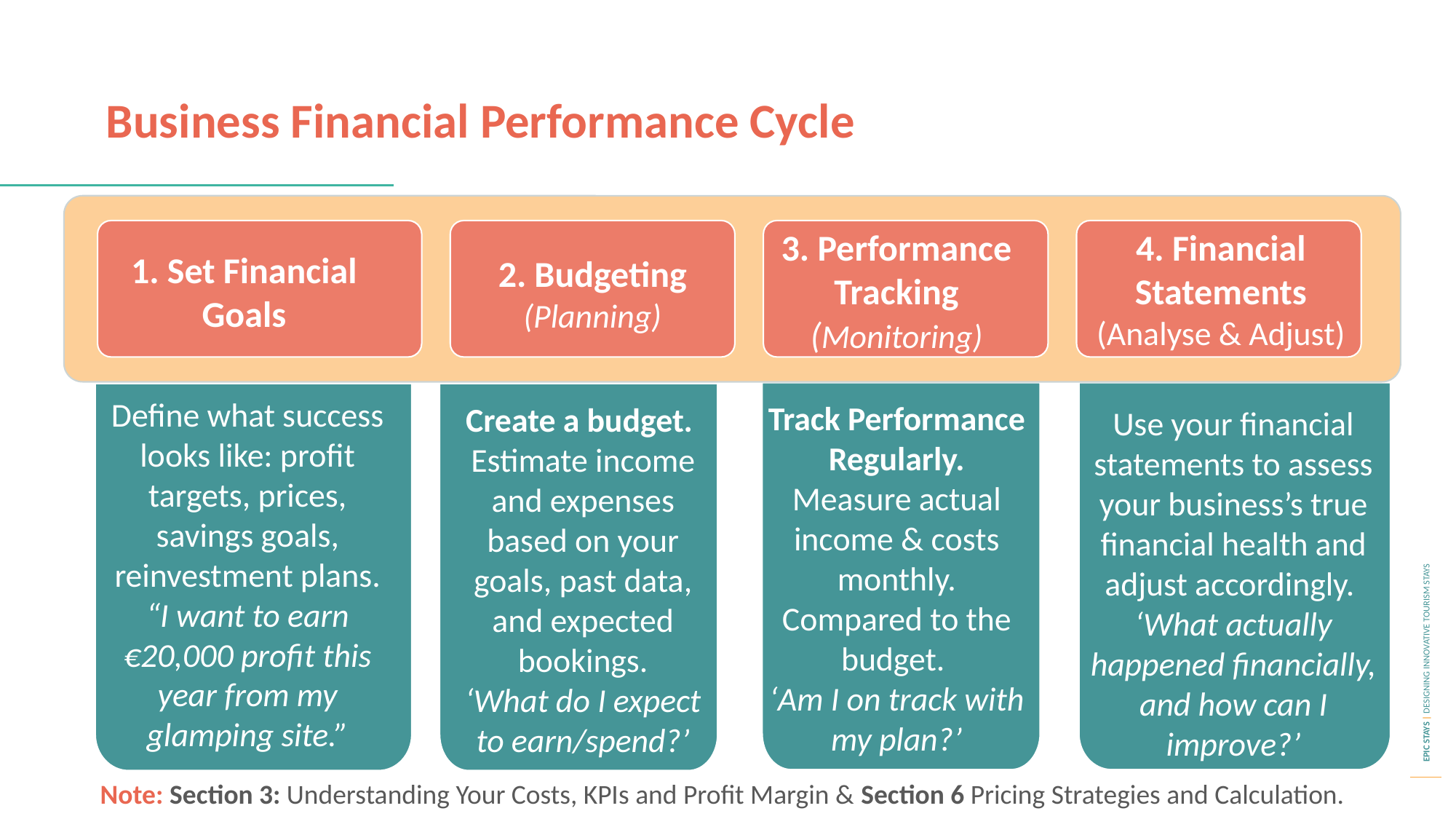

Business Financial Performance Cycle

3. Performance Tracking
(Monitoring)
4. Financial Statements
(Analyse & Adjust)
1. Set Financial Goals
2. Budgeting (Planning)
Define what success looks like: profit targets, prices, savings goals, reinvestment plans.
“I want to earn €20,000 profit this year from my glamping site.”
Track Performance Regularly. Measure actual income & costs monthly. Compared to the budget.
‘Am I on track with my plan?’
Create a budget.
Estimate income and expenses based on your goals, past data, and expected bookings.
‘What do I expect to earn/spend?’

Use your financial statements to assess your business’s true financial health and adjust accordingly.
‘What actually happened financially, and how can I improve?’
Note: Section 3: Understanding Your Costs, KPIs and Profit Margin & Section 6 Pricing Strategies and Calculation.